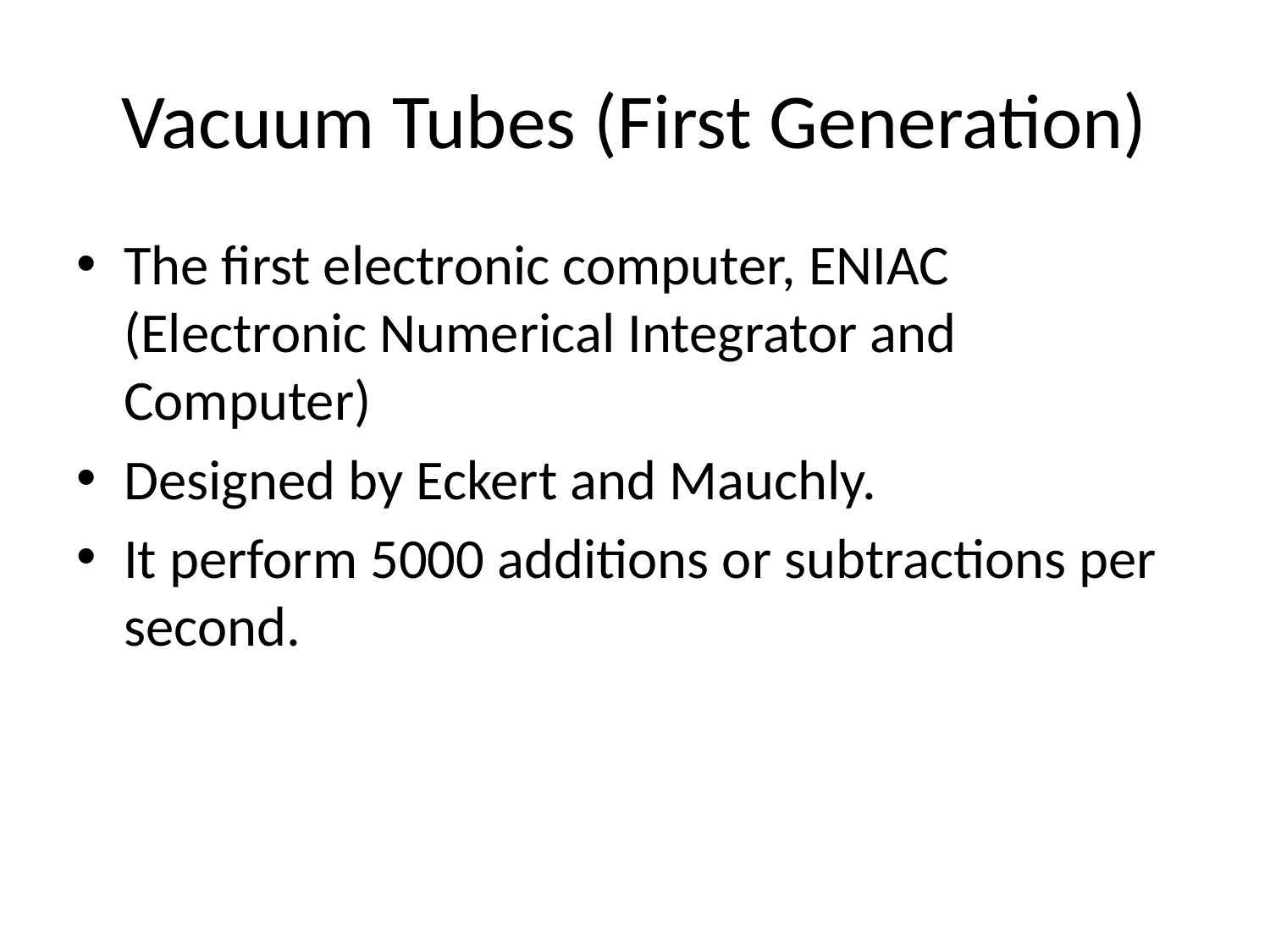

# Vacuum Tubes (First Generation)
The first electronic computer, ENIAC (Electronic Numerical Integrator and Computer)
Designed by Eckert and Mauchly.
It perform 5000 additions or subtractions per second.